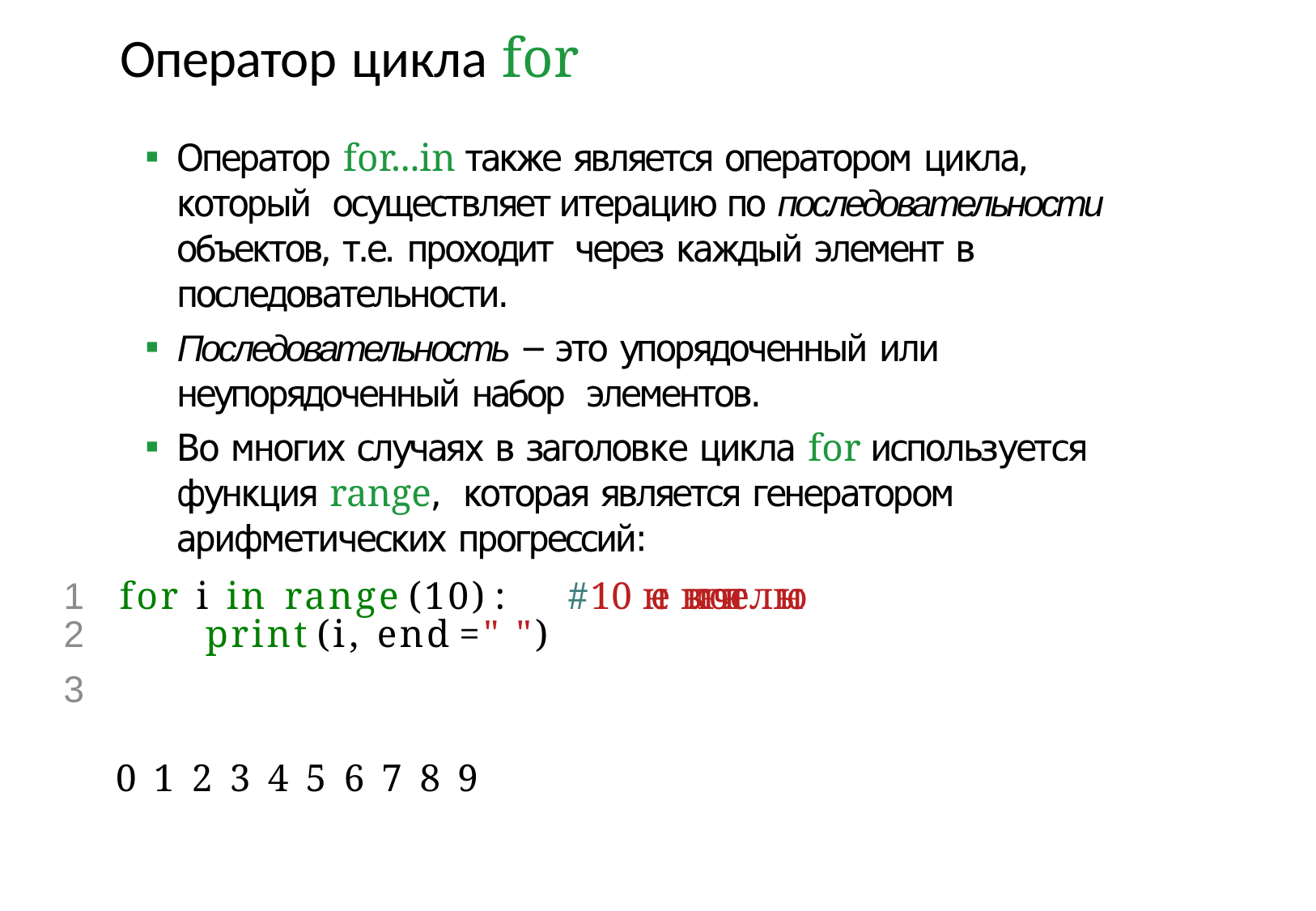

# Оператор цикла for
Оператор for...in также является оператором цикла, который  осуществляет итерацию по последовательности объектов, т.е. проходит  через каждый элемент в последовательности.
Последовательность – это упорядоченный или неупорядоченный набор  элементов.
Во многих случаях в заголовке цикла for используется функция range,  которая является генератором арифметических прогрессий:
1	for i in  range (10) :	#10 не включительно
2	print (i, end =" ")
3

0 1 2 3 4 5 6 7 8 9